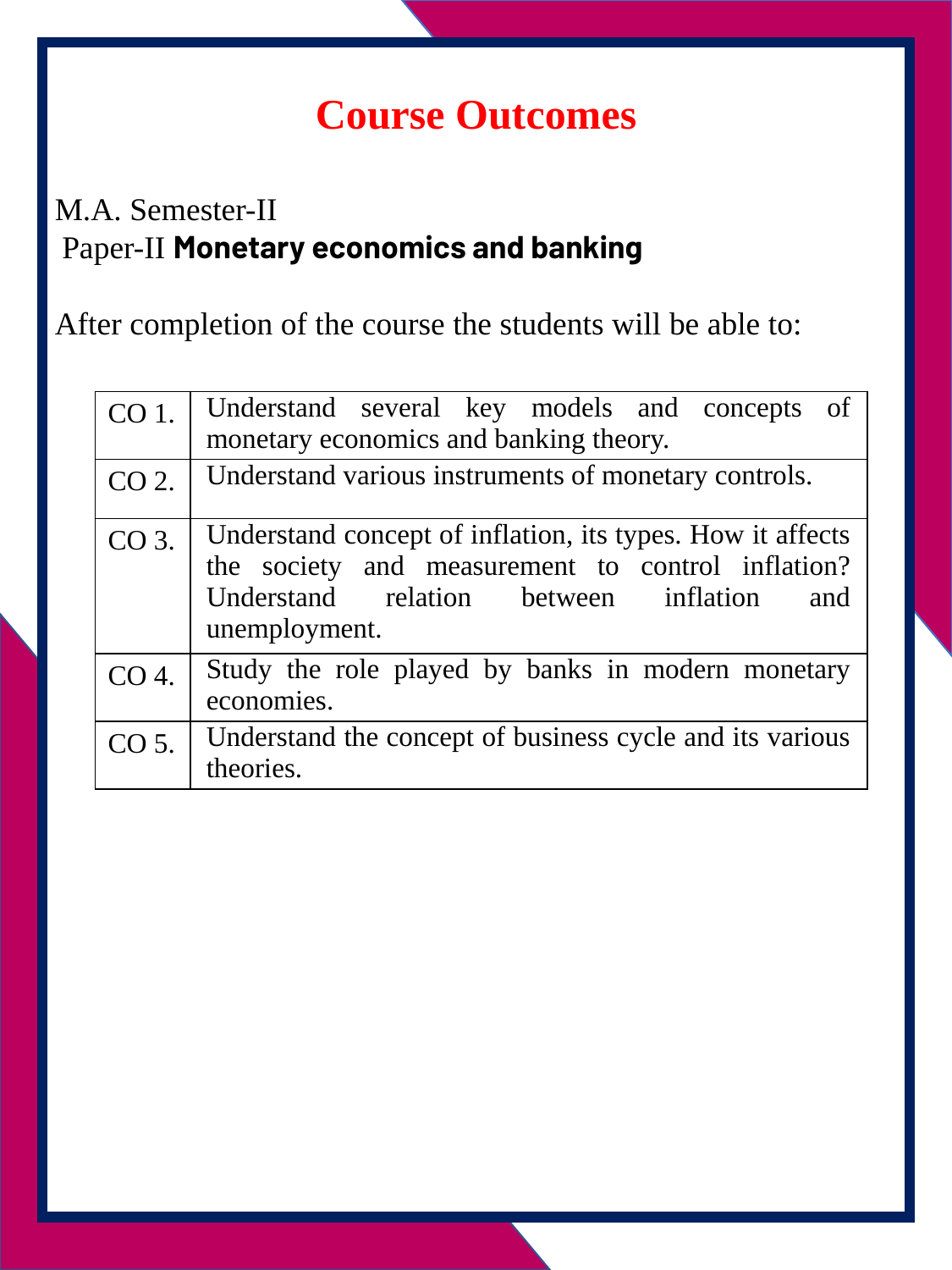

Course Outcomes

M.A. Semester-II
 Paper-II Monetary economics and banking

After completion of the course the students will be able to:

| CO 1. | Understand several key models and concepts of monetary economics and banking theory. |
| --- | --- |
| CO 2. | Understand various instruments of monetary controls. |
| CO 3. | Understand concept of inflation, its types. How it affects the society and measurement to control inflation? Understand relation between inflation and unemployment. |
| CO 4. | Study the role played by banks in modern monetary economies. |
| CO 5. | Understand the concept of business cycle and its various theories. |